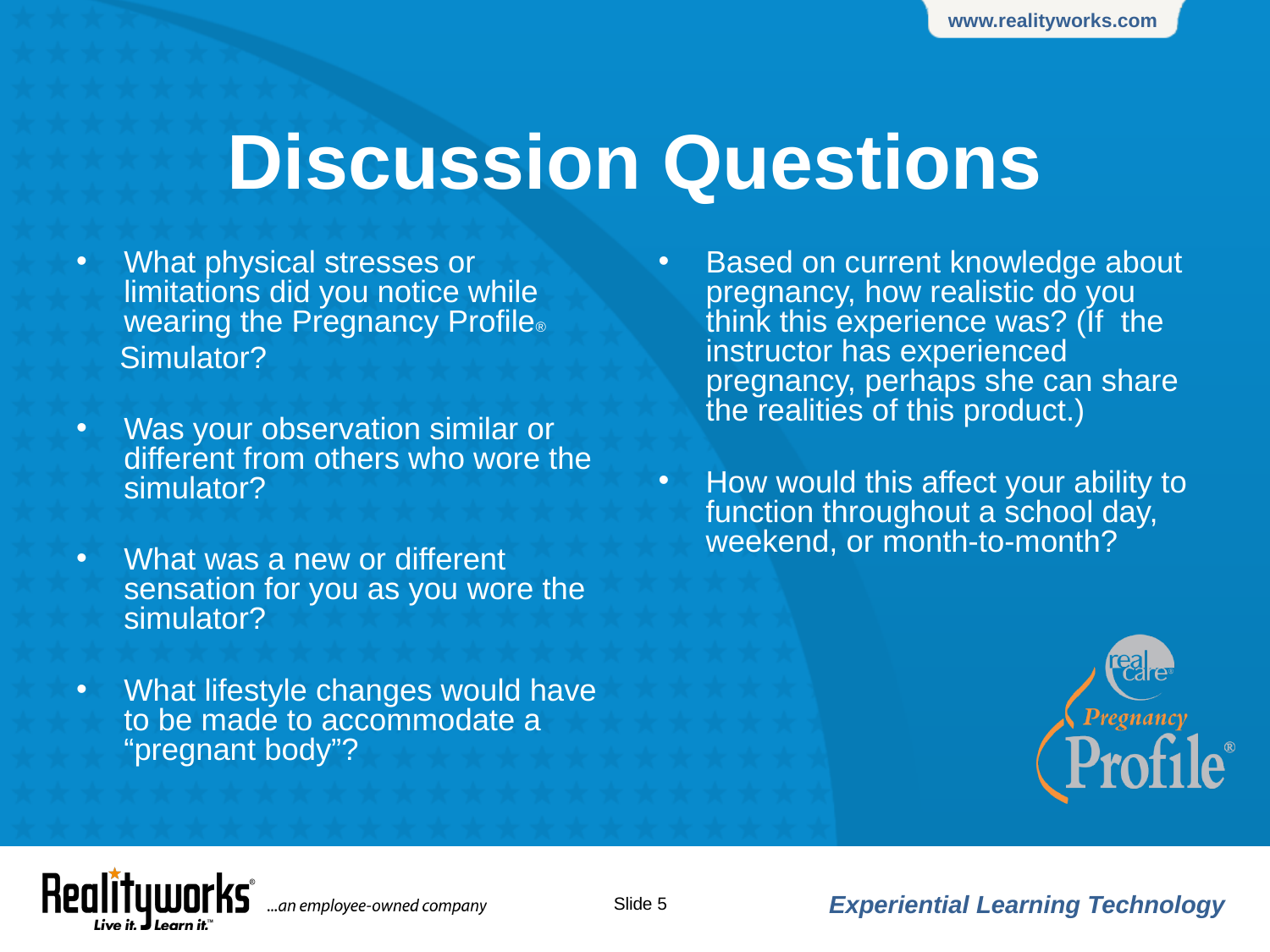

# Discussion Questions
What physical stresses or limitations did you notice while wearing the Pregnancy Profile®
     Simulator?

Was your observation similar or different from others who wore the simulator?

What was a new or different sensation for you as you wore the simulator?

What lifestyle changes would have to be made to accommodate a “pregnant body”?

Based on current knowledge about pregnancy, how realistic do you think this experience was? (If  the instructor has experienced pregnancy, perhaps she can share the realities of this product.)

How would this affect your ability to function throughout a school day, weekend, or month-to-month?

Slide 5
Experiential Learning Technology